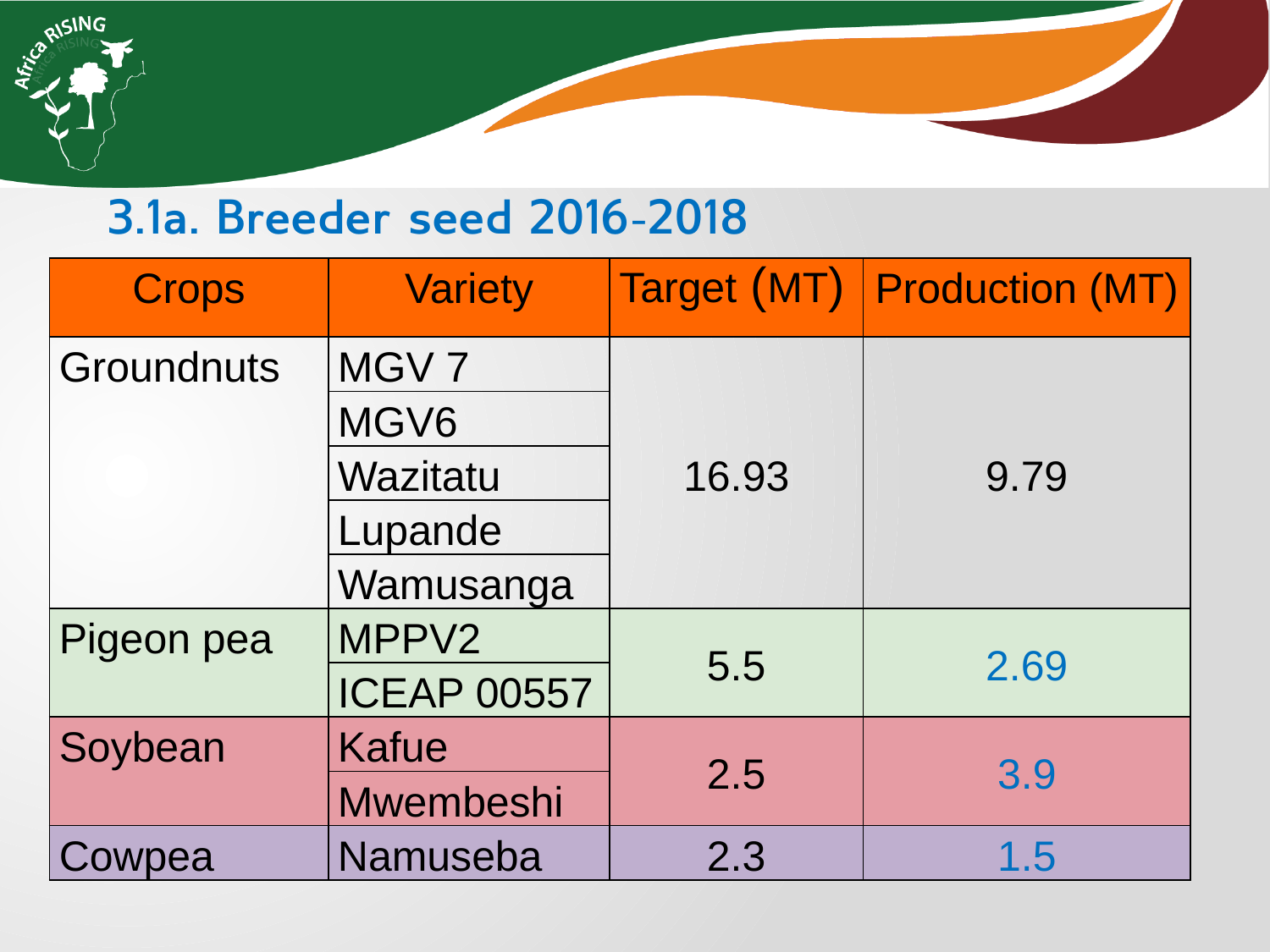

3.1a. Breeder seed 2016-2018
| Crops | Variety | Target (MT) | Production (MT) |
| --- | --- | --- | --- |
| Groundnuts | MGV 7 | 16.93 | 9.79 |
|  | MGV6 |  |  |
|  | Wazitatu |  |  |
|  | Lupande |  |  |
|  | Wamusanga |  |  |
| Pigeon pea | MPPV2 | 5.5 | 2.69 |
|  | ICEAP 00557 |  |  |
| Soybean | Kafue | 2.5 | 3.9 |
|  | Mwembeshi |  |  |
| Cowpea | Namuseba | 2.3 | 1.5 |